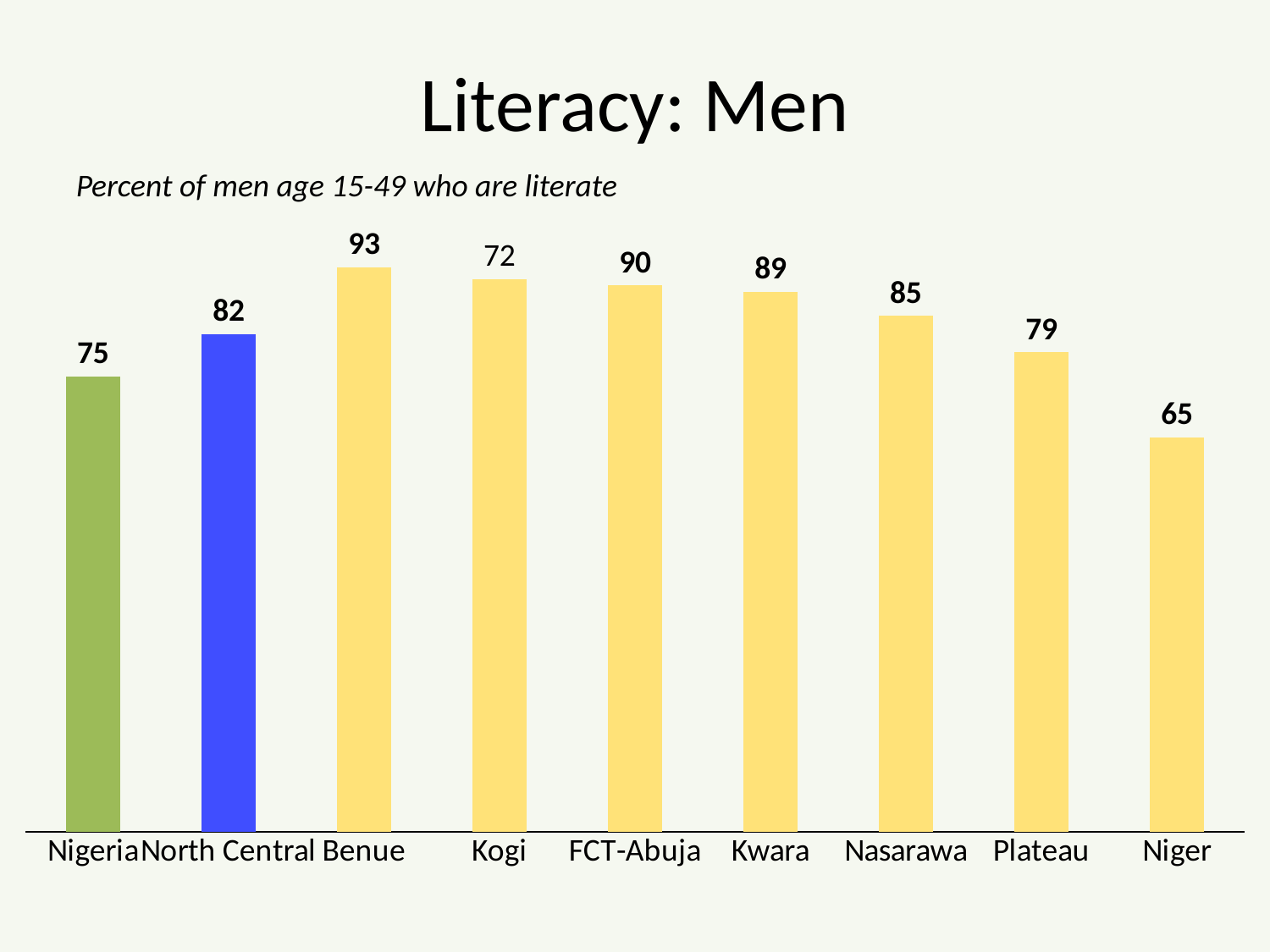

# Literacy: Men
Percent of men age 15-49 who are literate

### Chart

| Category | Men |
|---|---|
| Nigeria | 75.0 |
| North Central | 82.0 |
| Benue | 93.0 |
| Kogi | 91.0 |
| FCT-Abuja | 90.0 |
| Kwara | 89.0 |
| Nasarawa | 85.0 |
| Plateau | 79.0 |
| Niger | 65.0 |